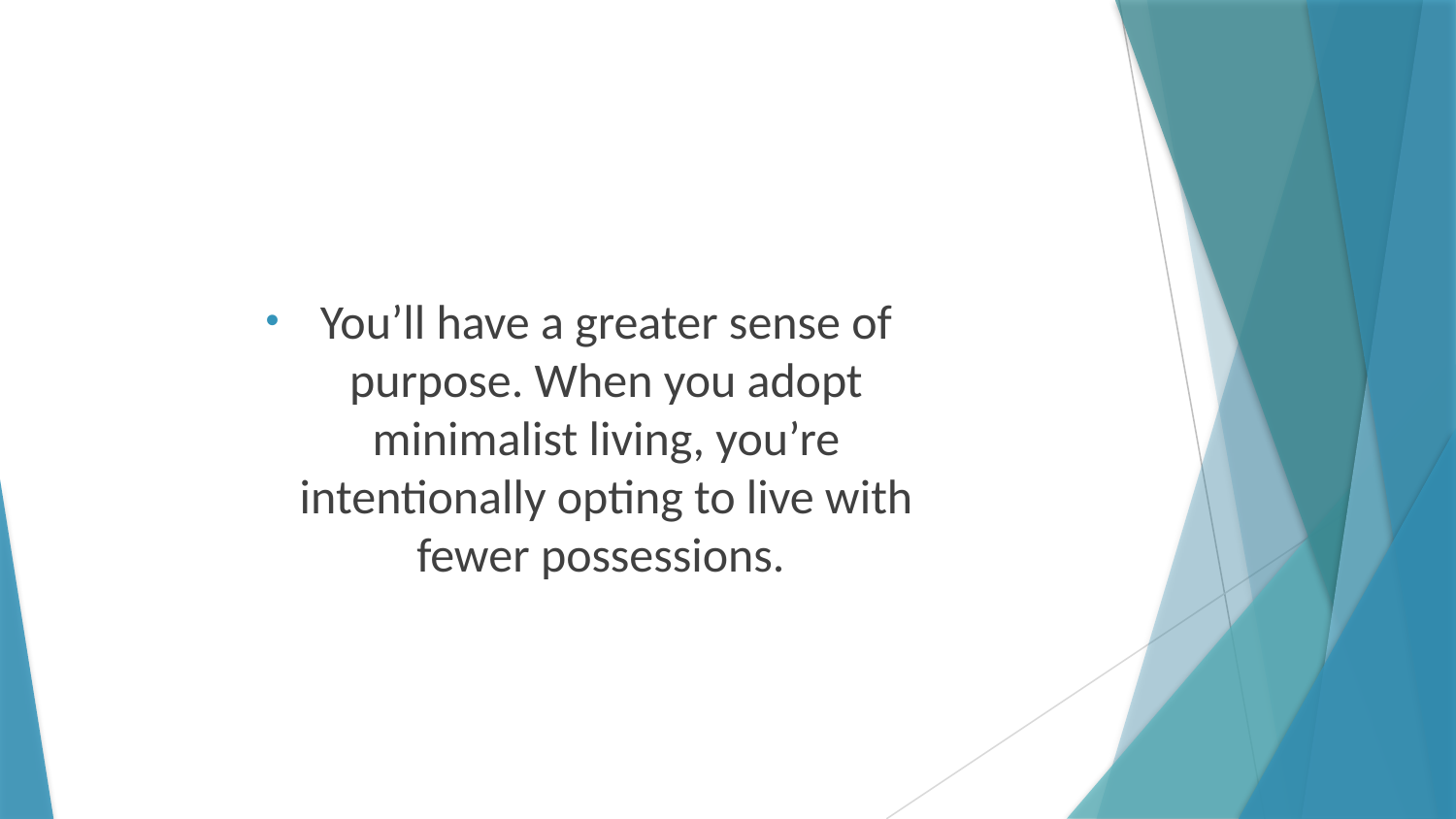

You’ll have a greater sense of purpose. When you adopt minimalist living, you’re intentionally opting to live with fewer possessions.